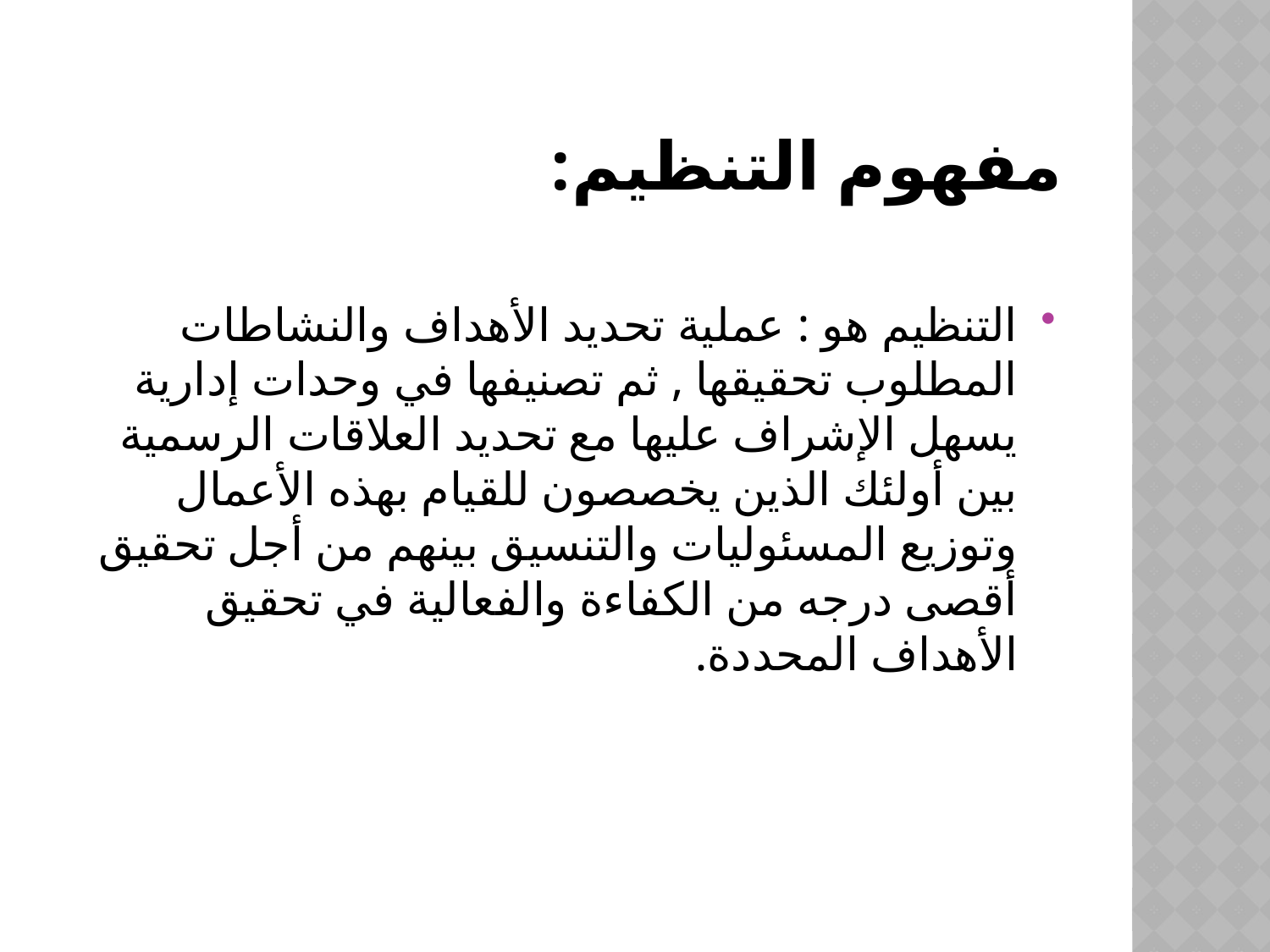

# مفهوم التنظيم:

التنظيم هو : عملية تحديد الأهداف والنشاطات المطلوب تحقيقها , ثم تصنيفها في وحدات إدارية يسهل الإشراف عليها مع تحديد العلاقات الرسمية بين أولئك الذين يخصصون للقيام بهذه الأعمال وتوزيع المسئوليات والتنسيق بينهم من أجل تحقيق أقصى درجه من الكفاءة والفعالية في تحقيق الأهداف المحددة.